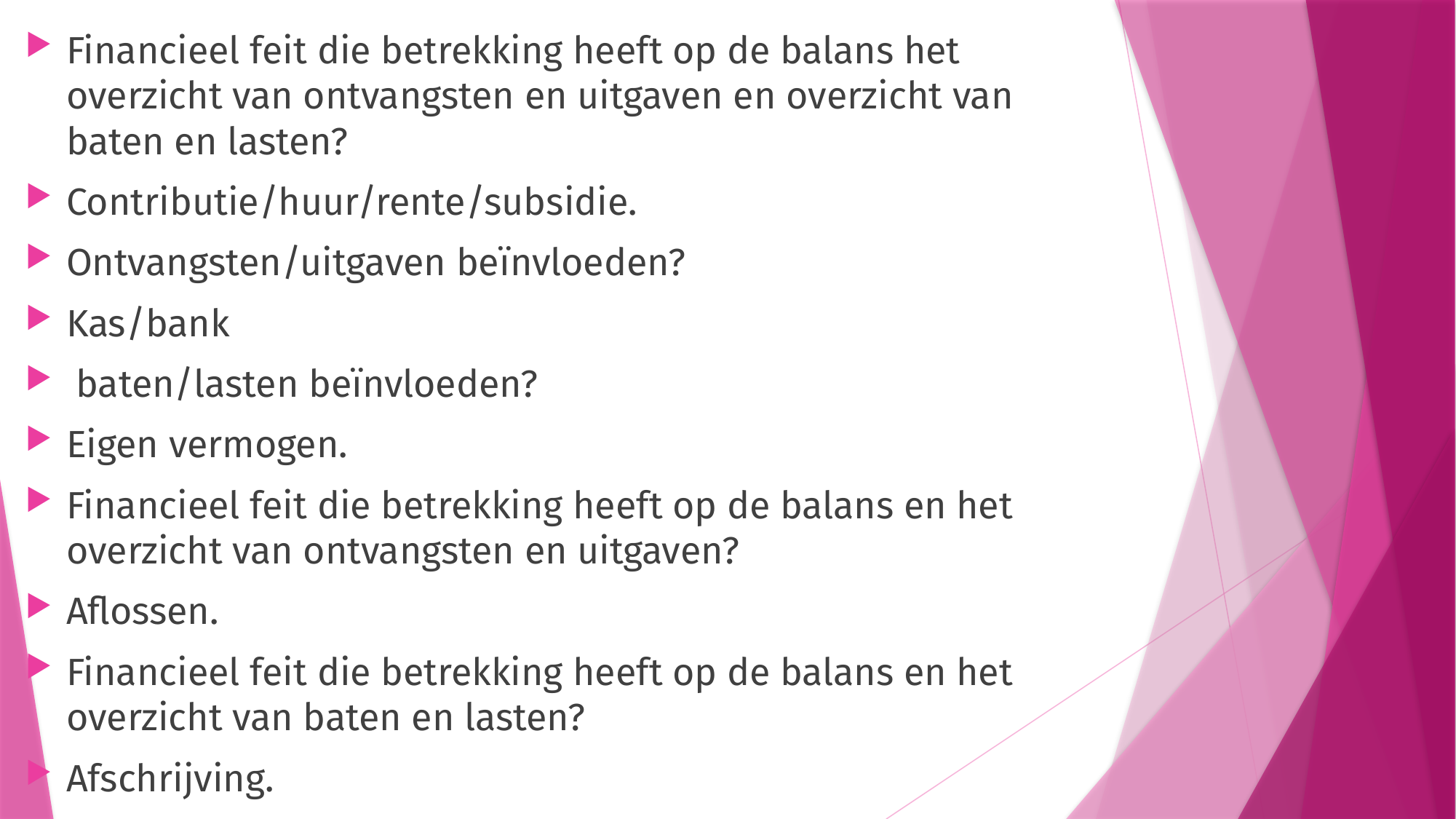

Financieel feit die betrekking heeft op de balans het overzicht van ontvangsten en uitgaven en overzicht van baten en lasten?
Contributie/huur/rente/subsidie.
Ontvangsten/uitgaven beïnvloeden?
Kas/bank
 baten/lasten beïnvloeden?
Eigen vermogen.
Financieel feit die betrekking heeft op de balans en het overzicht van ontvangsten en uitgaven?
Aflossen.
Financieel feit die betrekking heeft op de balans en het overzicht van baten en lasten?
Afschrijving.